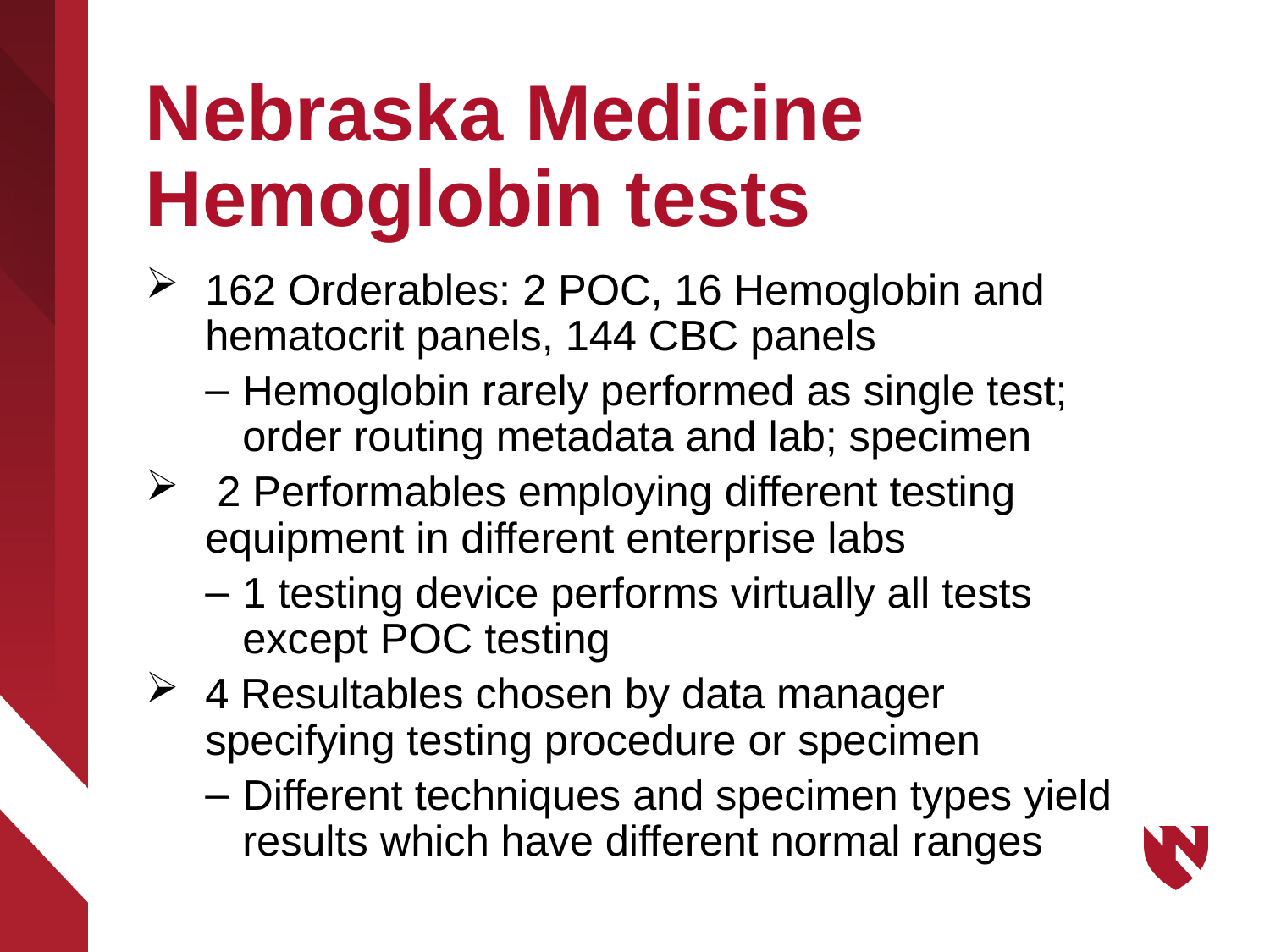

# Nebraska Medicine Hemoglobin tests
162 Orderables: 2 POC, 16 Hemoglobin and hematocrit panels, 144 CBC panels
Hemoglobin rarely performed as single test; order routing metadata and lab; specimen
 2 Performables employing different testing equipment in different enterprise labs
1 testing device performs virtually all tests except POC testing
4 Resultables chosen by data manager specifying testing procedure or specimen
Different techniques and specimen types yield results which have different normal ranges